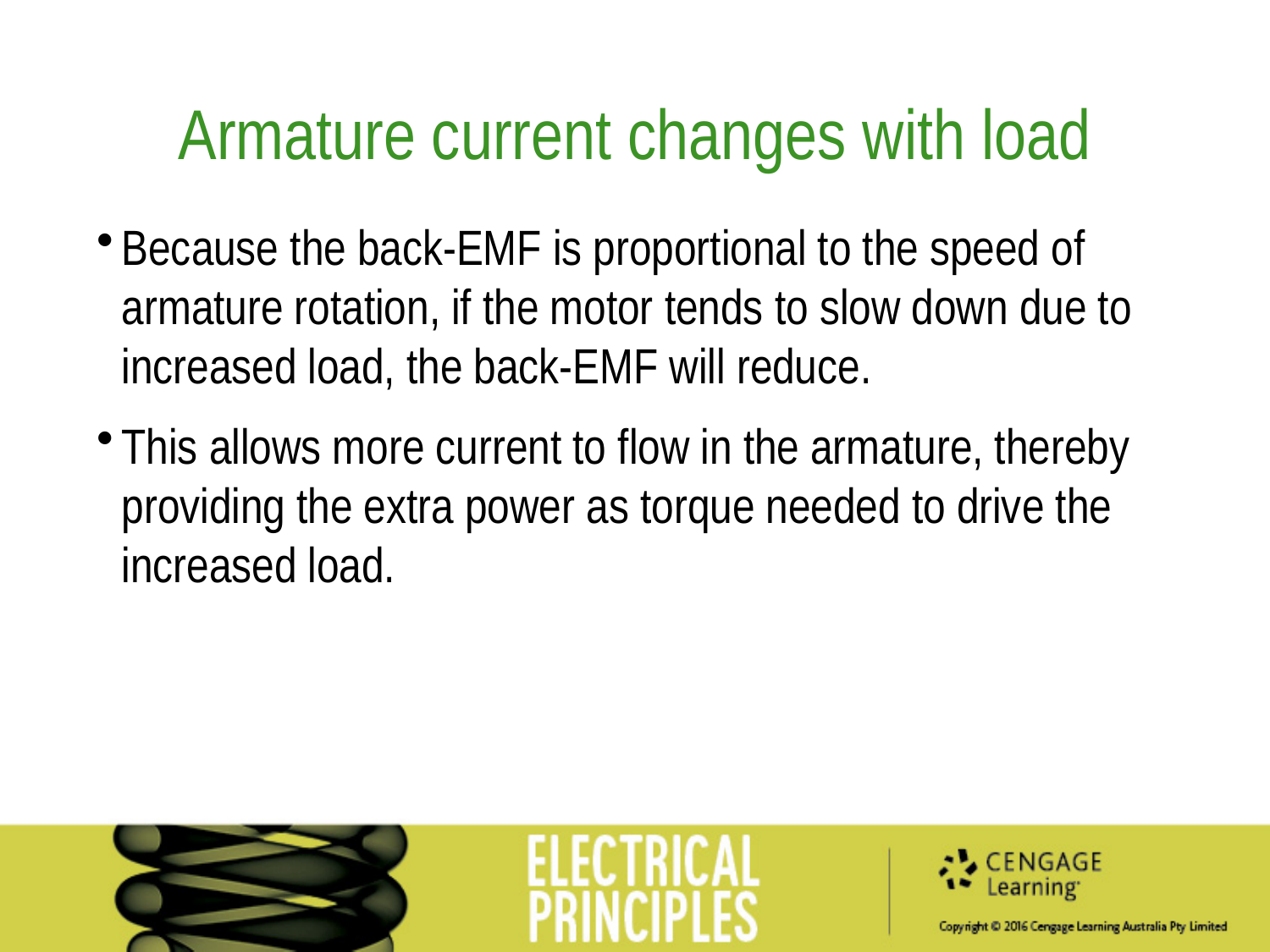

Armature current changes with load
Because the back-EMF is proportional to the speed of armature rotation, if the motor tends to slow down due to increased load, the back-EMF will reduce.
This allows more current to flow in the armature, thereby providing the extra power as torque needed to drive the increased load.